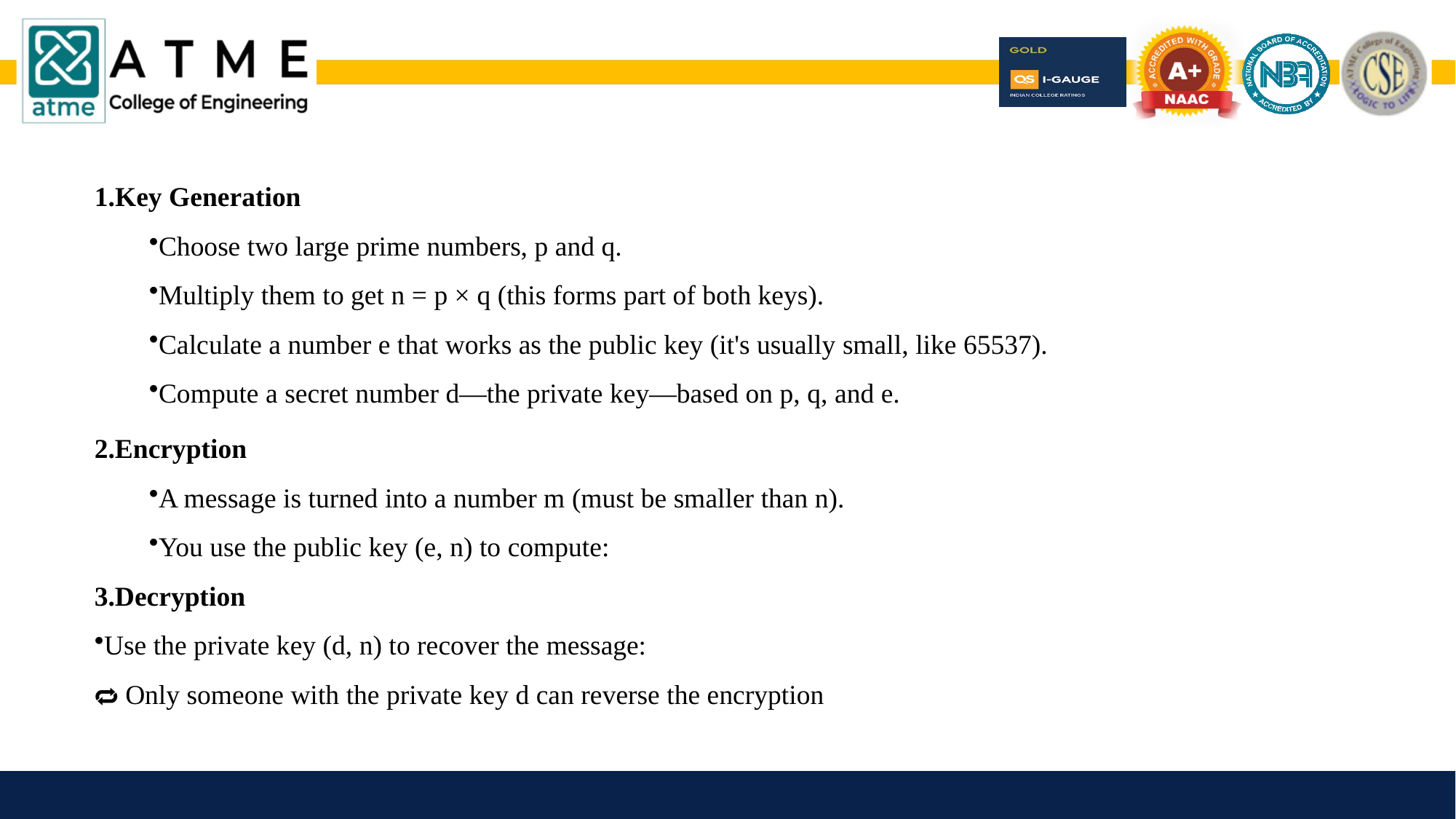

Key Generation
Choose two large prime numbers, p and q.
Multiply them to get n = p × q (this forms part of both keys).
Calculate a number e that works as the public key (it's usually small, like 65537).
Compute a secret number d—the private key—based on p, q, and e.
2.Encryption
A message is turned into a number m (must be smaller than n).
You use the public key (e, n) to compute:
3.Decryption
Use the private key (d, n) to recover the message:
🔁 Only someone with the private key d can reverse the encryption